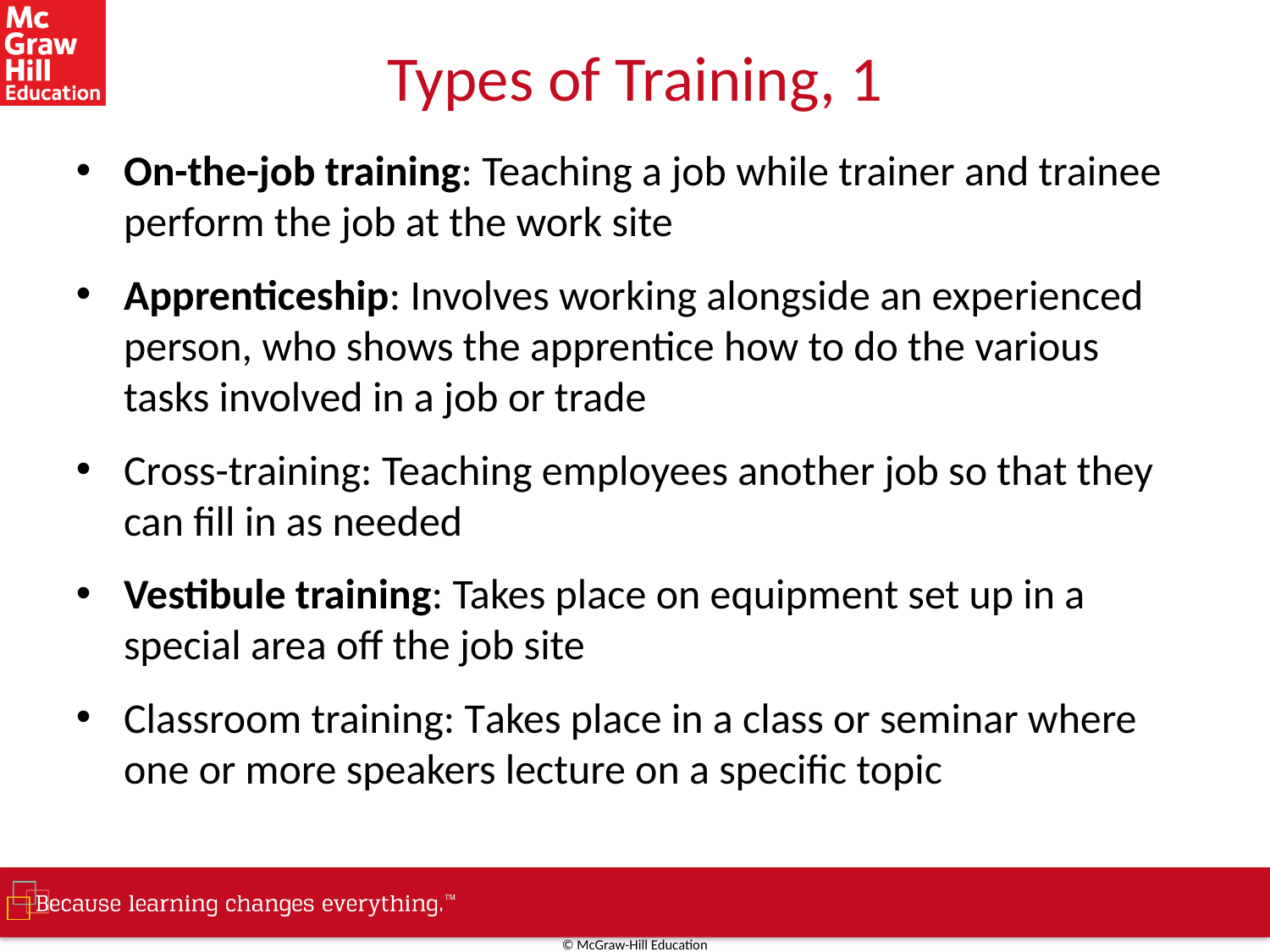

# Types of Training, 1
On-the-job training: Teaching a job while trainer and trainee perform the job at the work site
Apprenticeship: Involves working alongside an experienced person, who shows the apprentice how to do the various tasks involved in a job or trade
Cross-training: Teaching employees another job so that they can fill in as needed
Vestibule training: Takes place on equipment set up in a special area off the job site
Classroom training: Takes place in a class or seminar where one or more speakers lecture on a specific topic